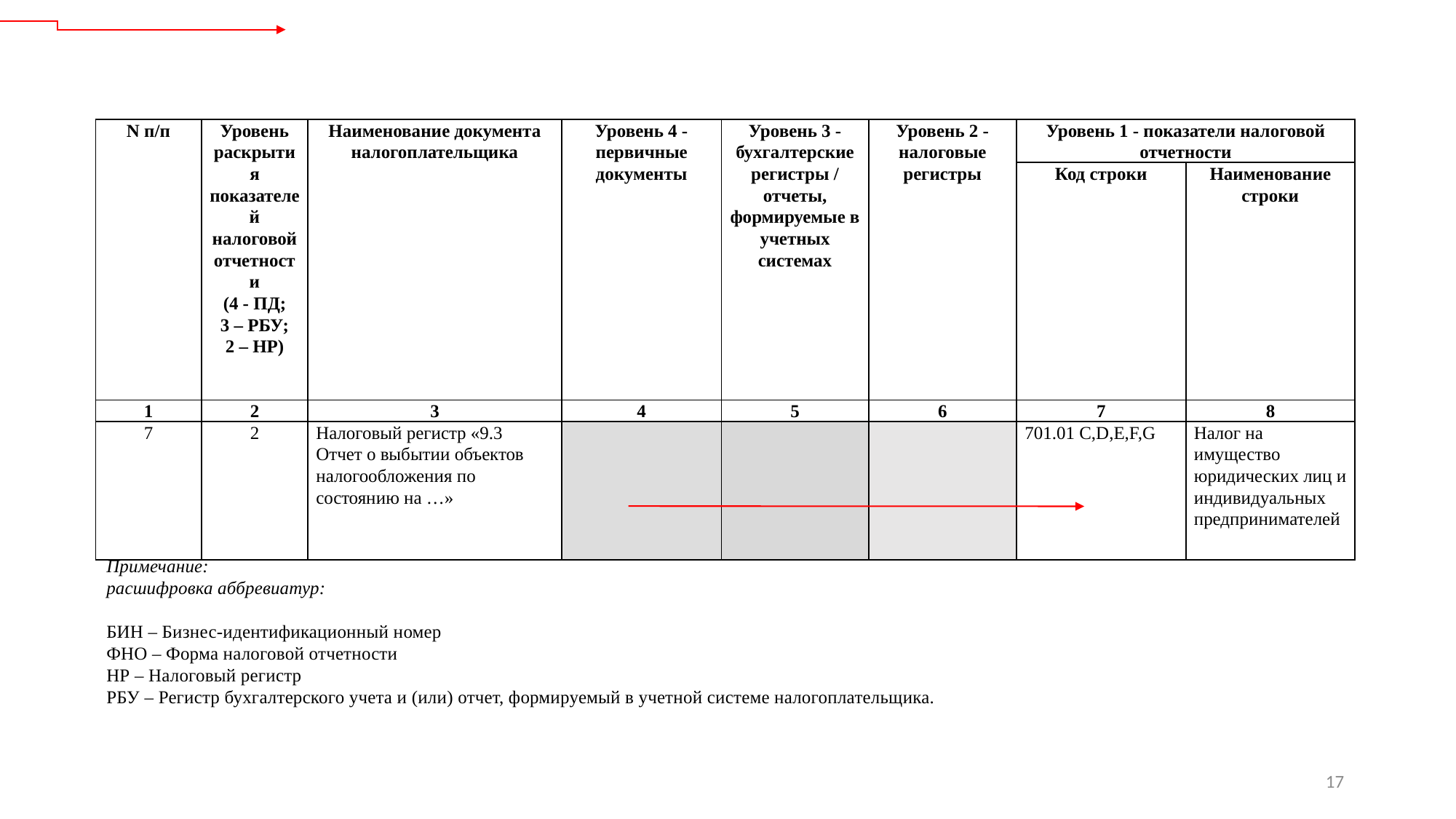

| N п/п | Уровень раскрытия показателей налоговой отчетности (4 - ПД; 3 – РБУ; 2 – НР) | Наименование документа налогоплательщика | Уровень 4 - первичные документы | Уровень 3 - бухгалтерские регистры / отчеты, формируемые в учетных системах | Уровень 2 - налоговые регистры | Уровень 1 - показатели налоговой отчетности |  |
| --- | --- | --- | --- | --- | --- | --- | --- |
|  |  |  |  |  |  | Код строки | Наименование строки |
| 1 | 2 | 3 | 4 | 5 | 6 | 7 | 8 |
| 7 | 2 | Налоговый регистр «9.3 Отчет о выбытии объектов налогообложения по состоянию на …» |  |  |  | 701.01 C,D,E,F,G | Налог на имущество юридических лиц и индивидуальных предпринимателей |
Примечание:
расшифровка аббревиатур:

БИН – Бизнес-идентификационный номер
ФНО – Форма налоговой отчетности
НР – Налоговый регистр
РБУ – Регистр бухгалтерского учета и (или) отчет, формируемый в учетной системе налогоплательщика.

17